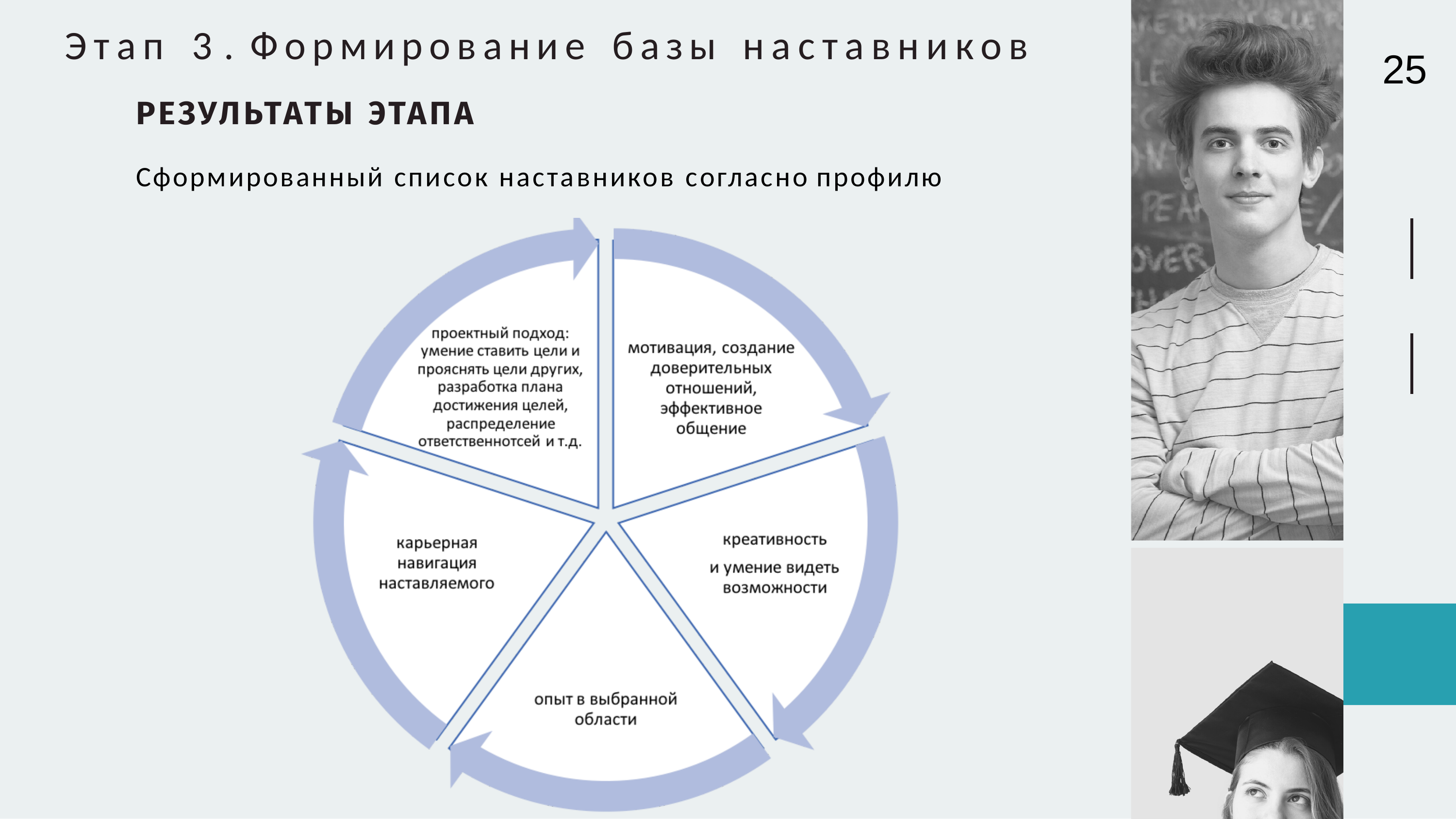

# Этап	3 .	Формирование	базы	наставников
25
РЕЗУЛЬТАТЫ ЭТАПА
Cформированный список наставников согласно профилю